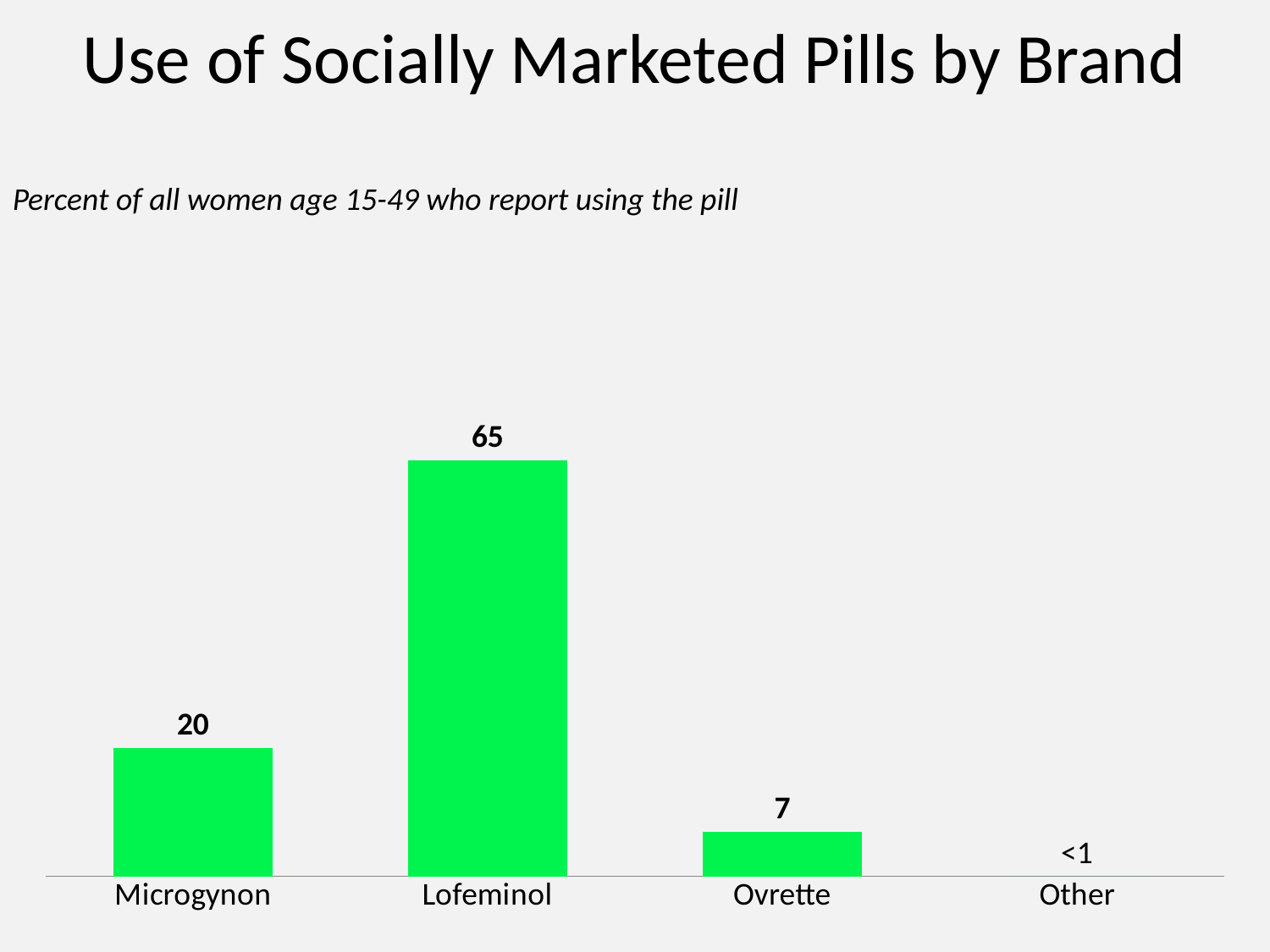

Use of Socially Marketed Pills by Brand
Percent of all women age 15-49 who report using the pill

### Chart

| Category | Series 1 |
|---|---|
| Microgynon | 20.0 |
| Lofeminol | 65.0 |
| Ovrette | 7.0 |
| Other | 0.0 |